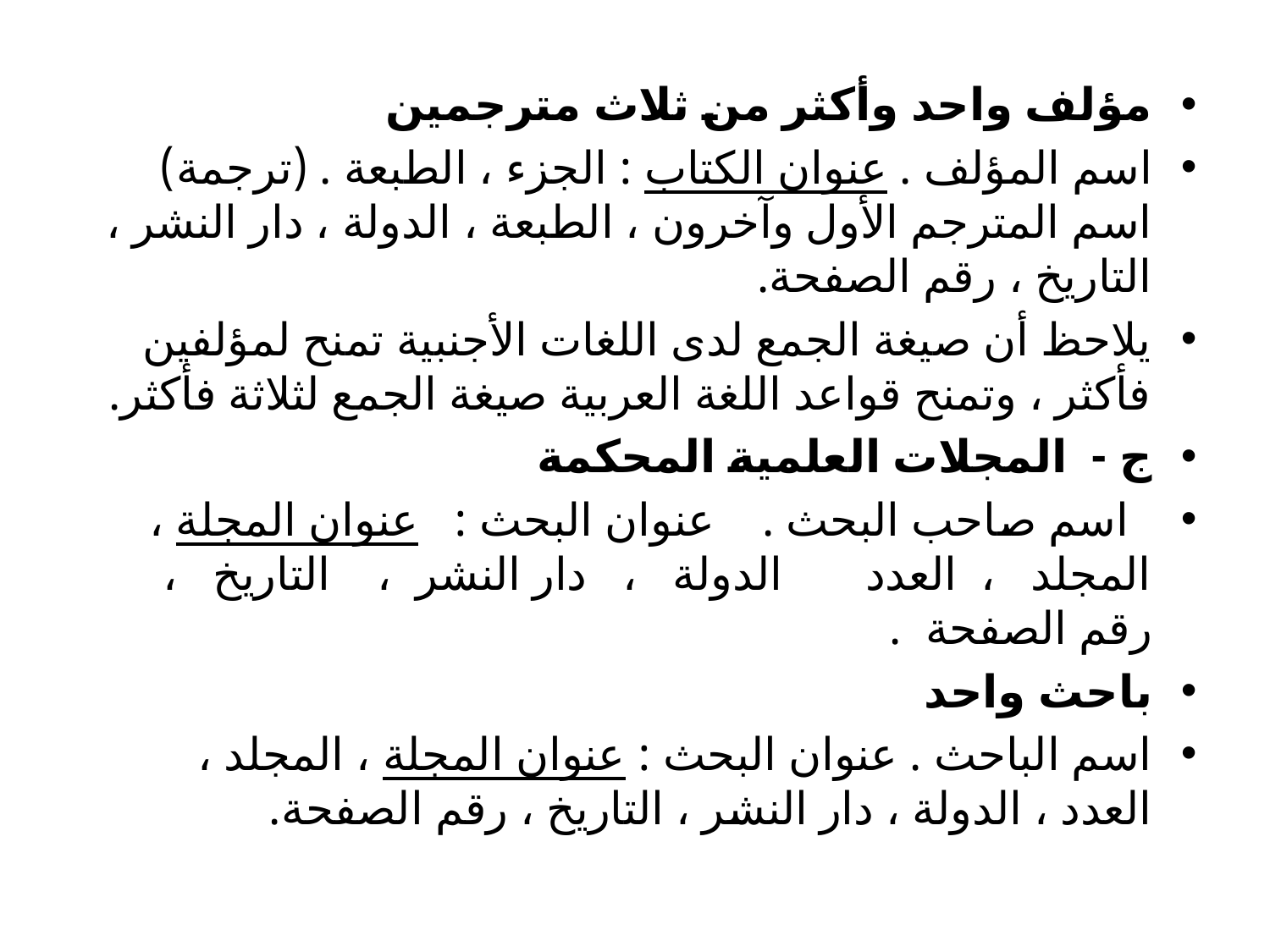

مؤلف واحد وأكثر من ثلاث مترجمين
اسم المؤلف . عنوان الكتاب : الجزء ، الطبعة . (ترجمة) اسم المترجم الأول وآخرون ، الطبعة ، الدولة ، دار النشر ، التاريخ ، رقم الصفحة.
يلاحظ أن صيغة الجمع لدى اللغات الأجنبية تمنح لمؤلفين فأكثر ، وتمنح قواعد اللغة العربية صيغة الجمع لثلاثة فأكثر.
ج -  المجلات العلمية المحكمة
  اسم صاحب البحث .    عنوان البحث :   عنوان المجلة ، المجلد   ،  العدد       الدولة   ،   دار النشر  ،    التاريخ   ،   رقم الصفحة  .
باحث واحد
اسم الباحث . عنوان البحث : عنوان المجلة ، المجلد ، العدد ، الدولة ، دار النشر ، التاريخ ، رقم الصفحة.